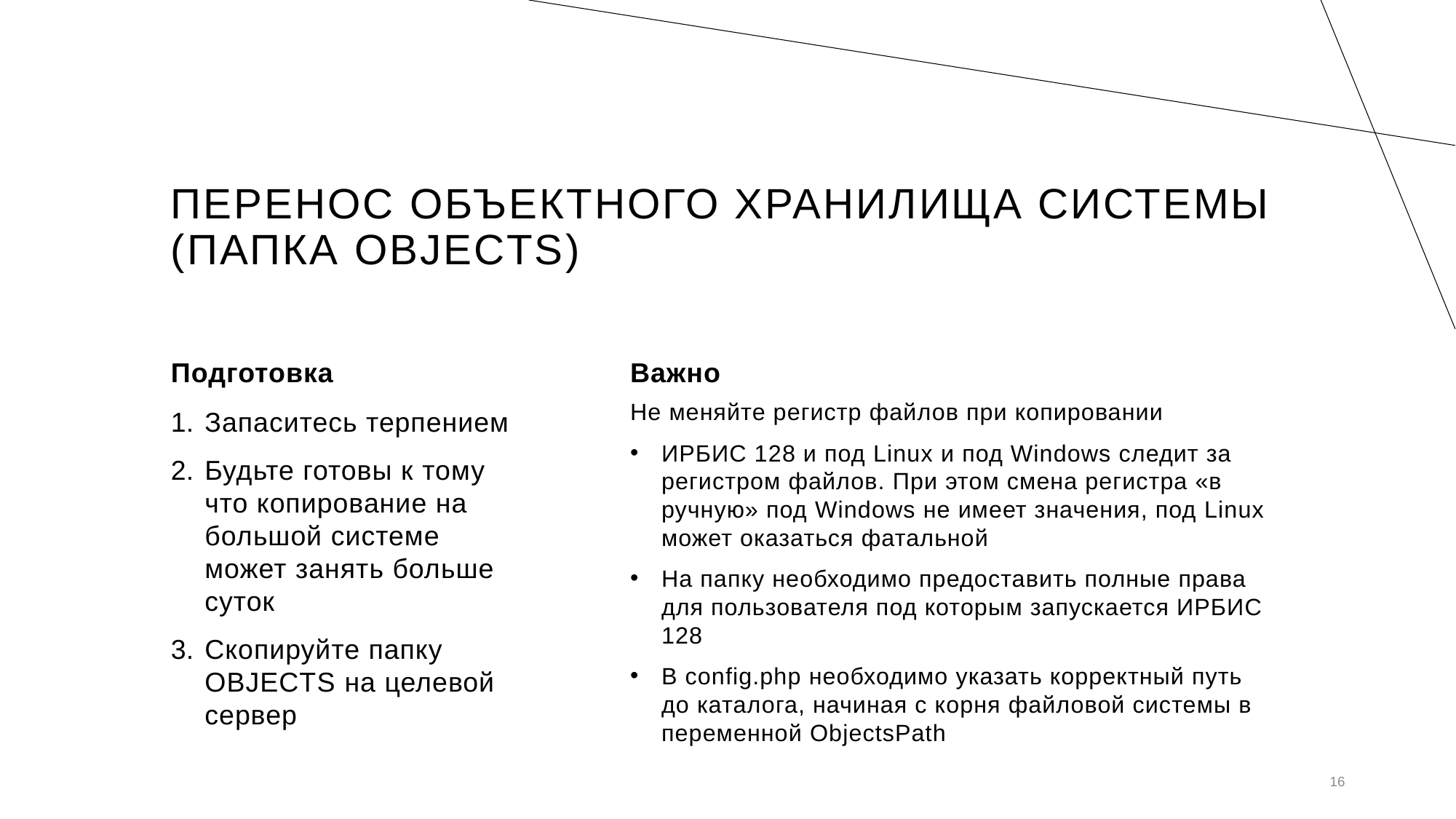

# Перенос объектного хранилища системы (папка OBJECTS)
Подготовка
Важно

Не меняйте регистр файлов при копировании
ИРБИС 128 и под Linux и под Windows следит за регистром файлов. При этом смена регистра «в ручную» под Windows не имеет значения, под Linux может оказаться фатальной
На папку необходимо предоставить полные права для пользователя под которым запускается ИРБИС 128
В config.php необходимо указать корректный путь до каталога, начиная с корня файловой системы в переменной ObjectsPath

Запаситесь терпением
Будьте готовы к тому что копирование на большой системе может занять больше суток
Скопируйте папку OBJECTS на целевой сервер
16